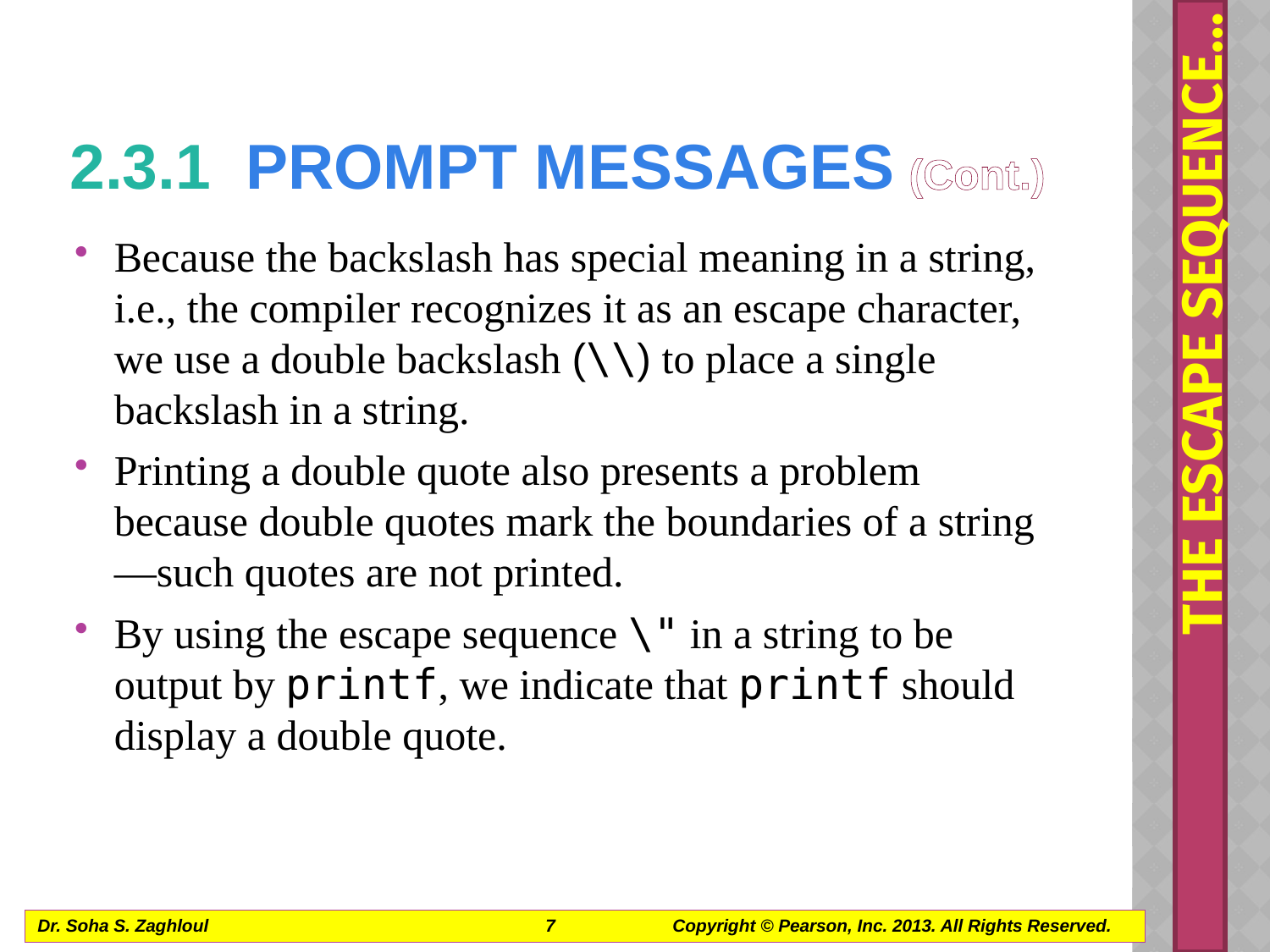

The Escape Sequence…
# 2.3.1  prompt MESSAGES (Cont.)
Because the backslash has special meaning in a string, i.e., the compiler recognizes it as an escape character, we use a double backslash (\\) to place a single backslash in a string.
Printing a double quote also presents a problem because double quotes mark the boundaries of a string—such quotes are not printed.
By using the escape sequence \" in a string to be output by printf, we indicate that printf should display a double quote.

Dr. Soha S. Zaghloul			7	Copyright © Pearson, Inc. 2013. All Rights Reserved.
©1992-2013 by Pearson Education, Inc. All Rights Reserved.